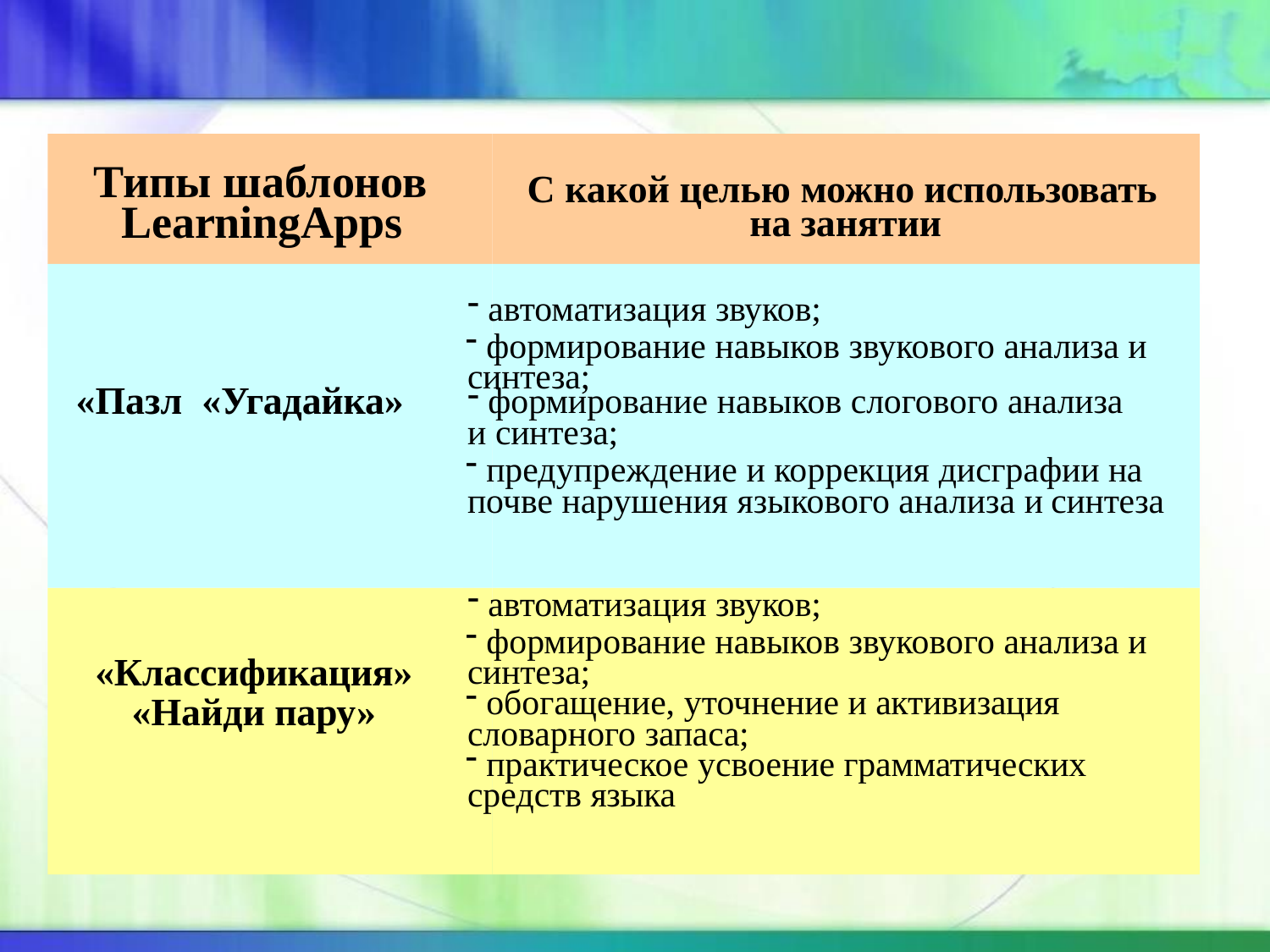

Типы шаблонов LearningApps
# С какой целью можно использовать на занятии

автоматизация звуков;
 формирование навыков звукового анализа и синтеза;
формирование навыков слогового анализа
и синтеза;
 предупреждение и коррекция дисграфии на почве нарушения языкового анализа и синтеза

автоматизация звуков;
 формирование навыков звукового анализа и синтеза;
 обогащение, уточнение и активизация словарного запаса;
 практическое усвоение грамматических средств языка
«Пазл  «Угадайка»

«Классификация»
«Найди пару»